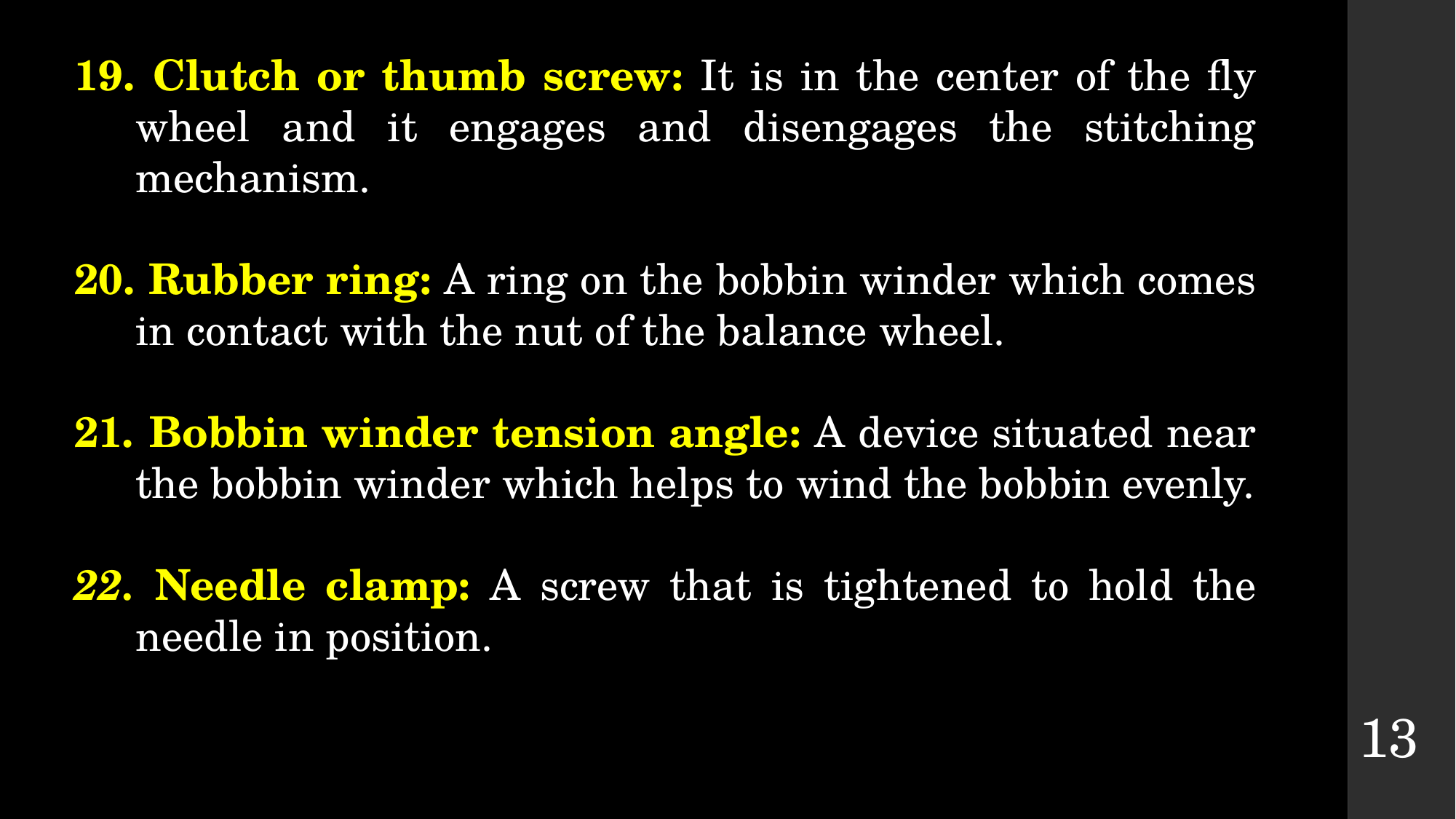

Clutch or thumb screw: It is in the center of the fly wheel and it engages and disengages the stitching mechanism.

 Rubber ring: A ring on the bobbin winder which comes in contact with the nut of the balance wheel.

 Bobbin winder tension angle: A device situated near the bobbin winder which helps to wind the bobbin evenly.

 Needle clamp: A screw that is tightened to hold the needle in position.
13